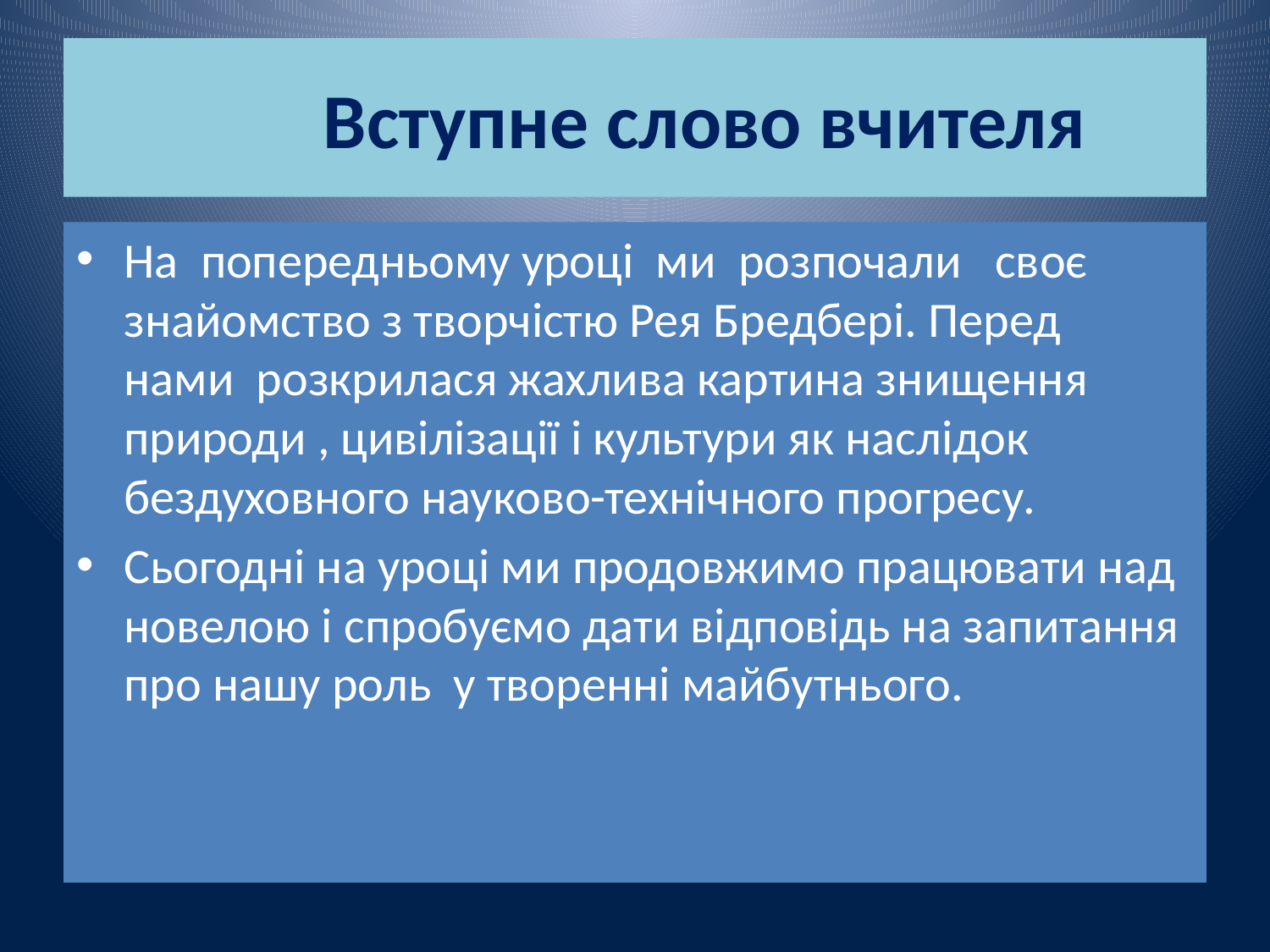

# Вступне слово вчителя
На  попередньому уроці  ми  розпочали   своє знайомство з творчістю Рея Бредбері. Перед  нами  розкрилася жахлива картина знищення природи , цивілізації і культури як наслідок бездуховного науково-технічного прогресу.
Сьогодні на уроці ми продовжимо працювати над новелою і спробуємо дати відповідь на запитання про нашу роль  у творенні майбутнього.